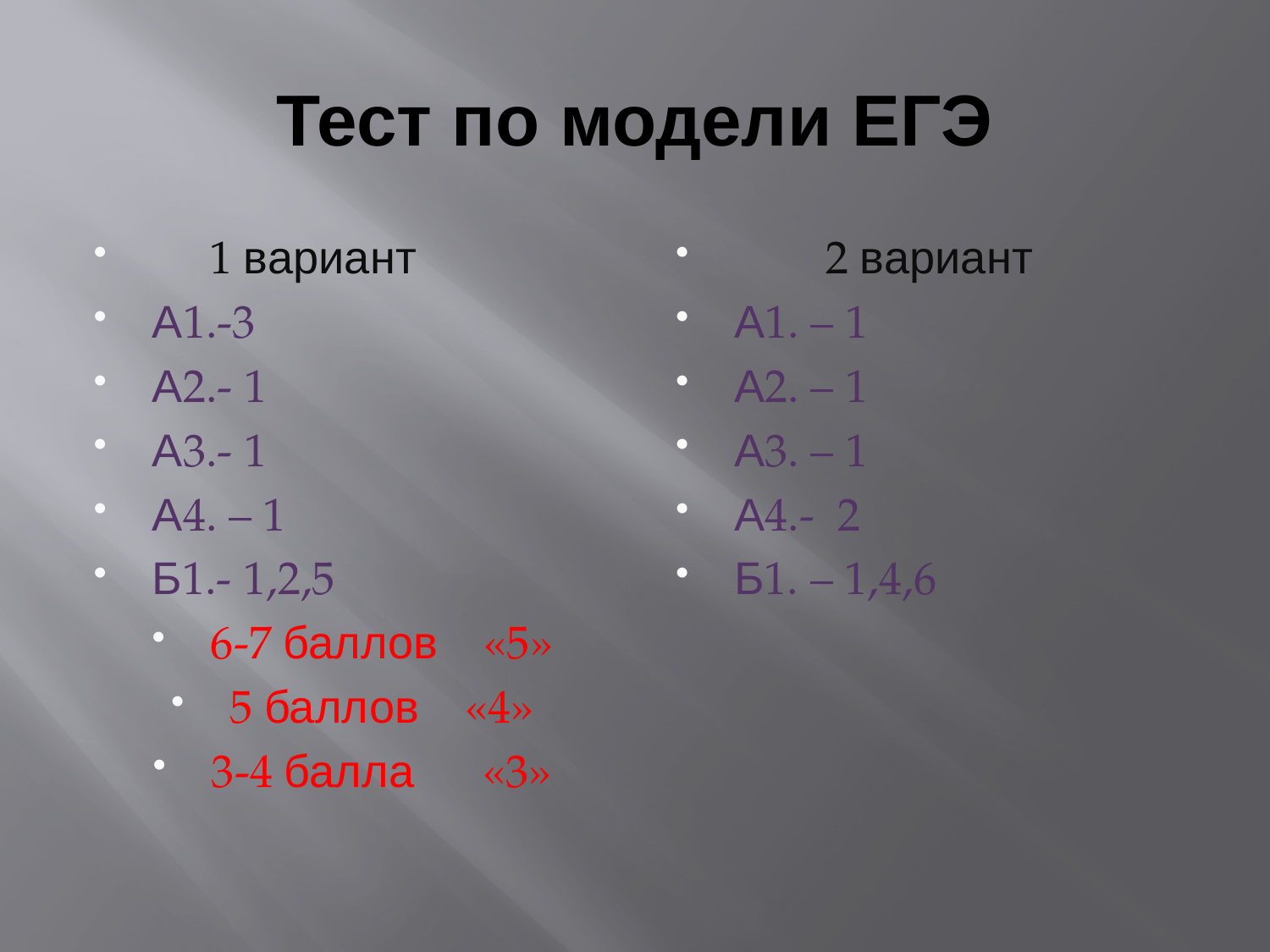

# Тест по модели ЕГЭ
     1 вариант
А1.-3
А2.- 1
А3.- 1
А4. – 1
Б1.- 1,2,5
6-7 баллов    «5»
5 баллов    «4»
3-4 балла      «3»
        2 вариант
А1. – 1
А2. – 1
А3. – 1
А4.-  2
Б1. – 1,4,6